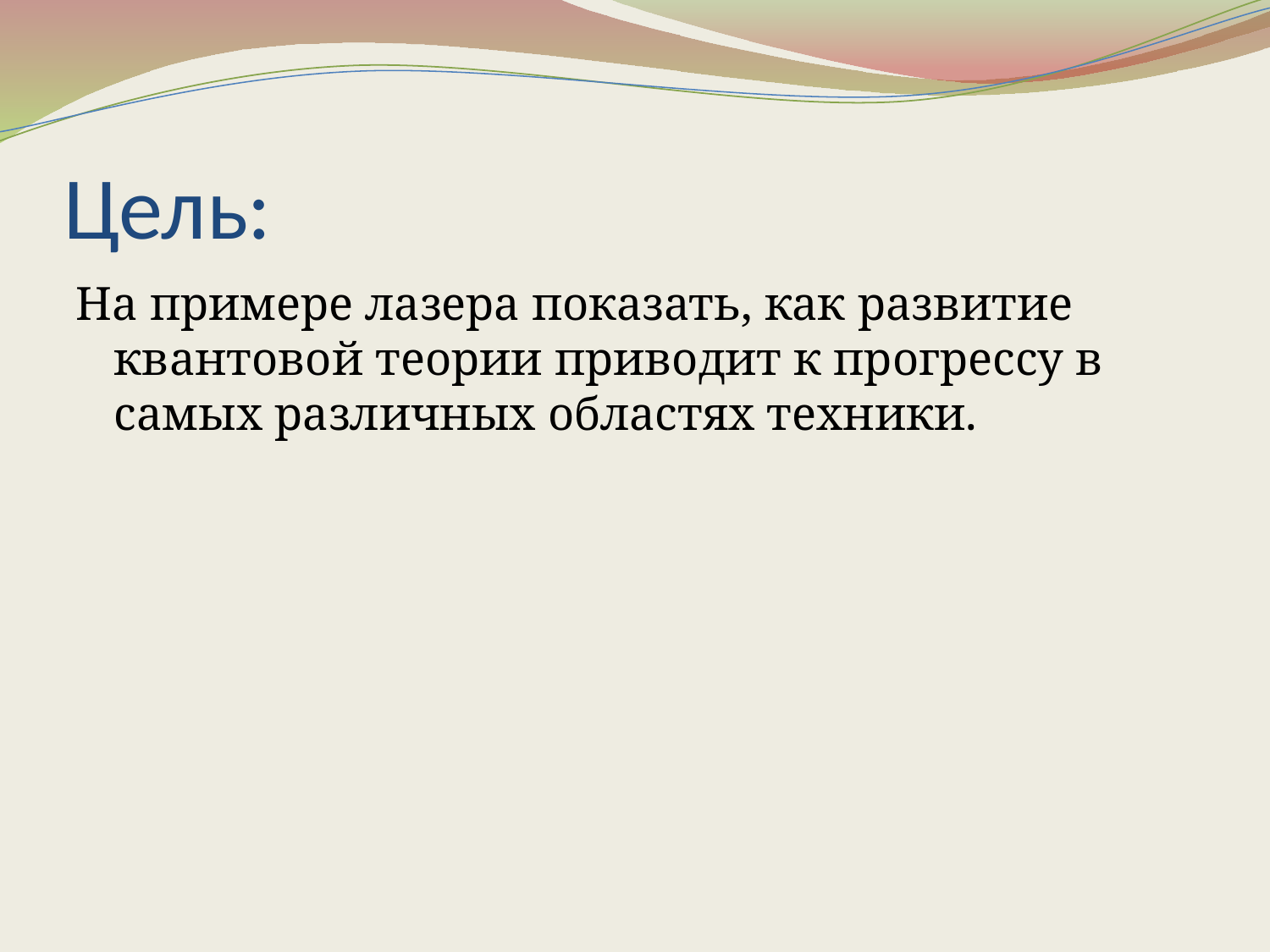

# Цель:
На примере лазера показать, как развитие квантовой теории приводит к прогрессу в самых различных областях техники.